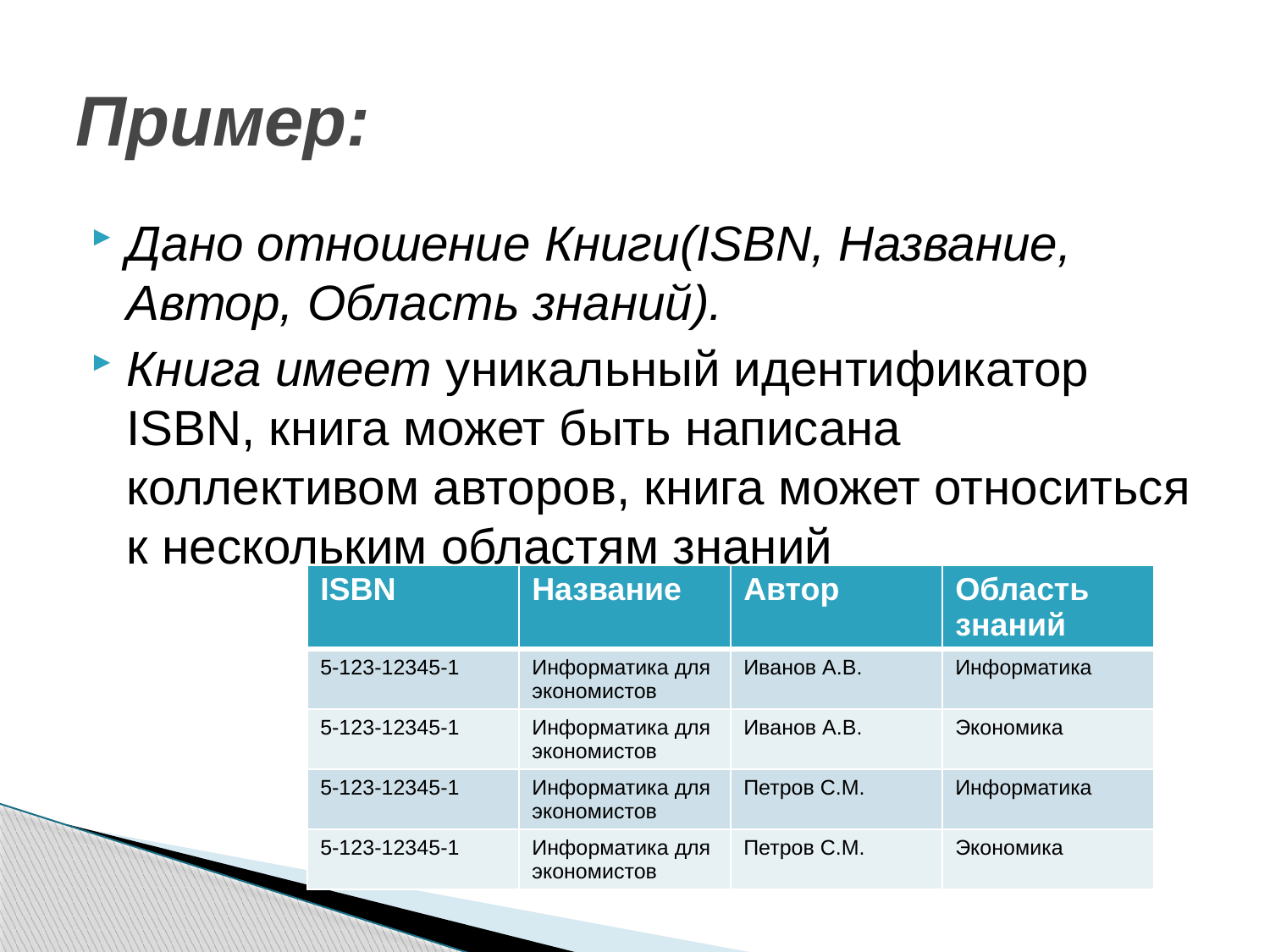

# Пример:
Дано отношение Книги(ISBN, Название, Автор, Область знаний).
Книга имеет уникальный идентификатор ISBN, книга может быть написана коллективом авторов, книга может относиться к нескольким областям знаний

| ISBN | Название | Автор | Область знаний |
| --- | --- | --- | --- |
| 5-123-12345-1 | Информатика для экономистов | Иванов А.В. | Информатика |
| 5-123-12345-1 | Информатика для экономистов | Иванов А.В. | Экономика |
| 5-123-12345-1 | Информатика для экономистов | Петров С.М. | Информатика |
| 5-123-12345-1 | Информатика для экономистов | Петров С.М. | Экономика |